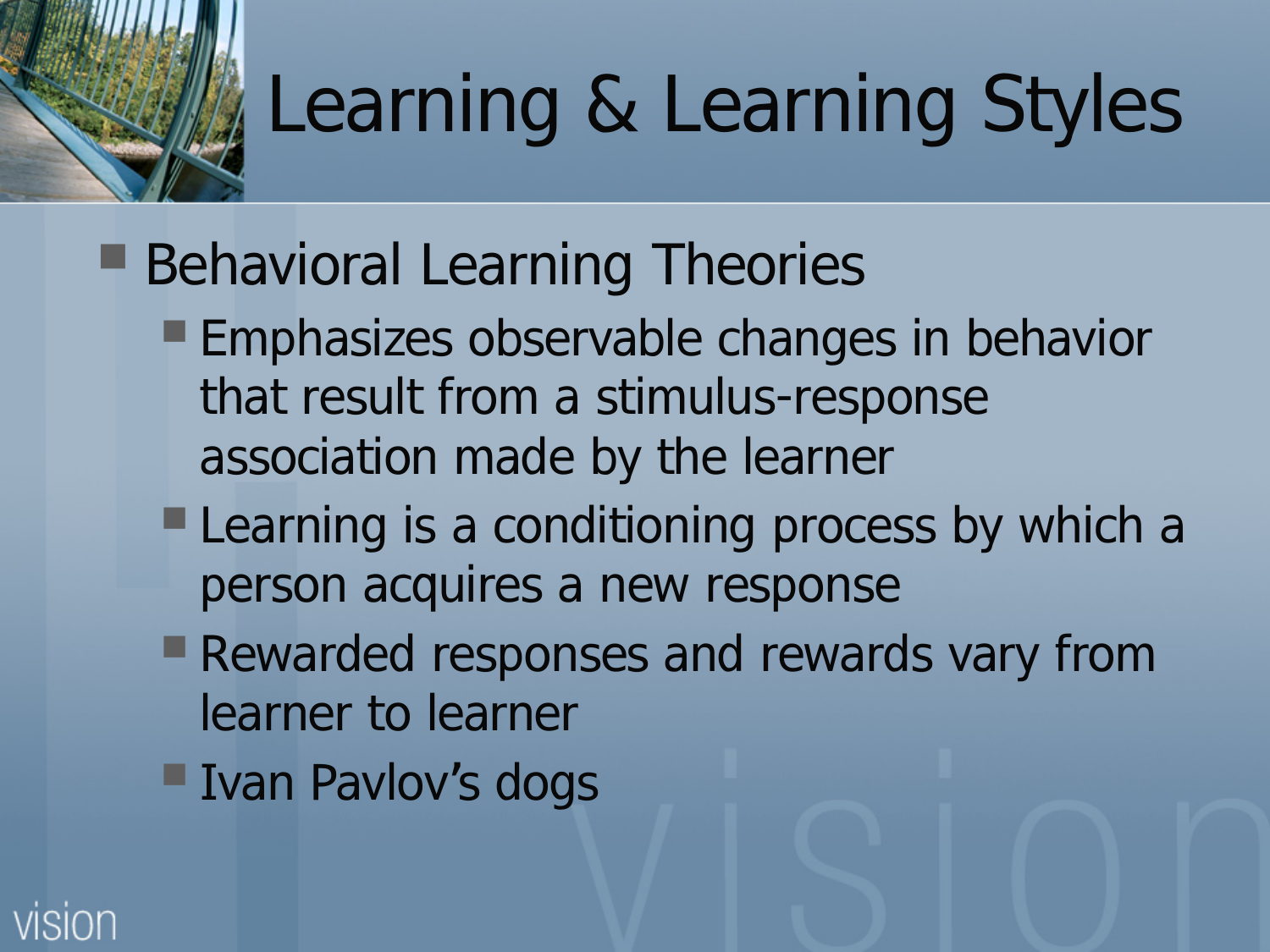

# Learning & Learning Styles
Behavioral Learning Theories
Emphasizes observable changes in behavior that result from a stimulus-response association made by the learner
Learning is a conditioning process by which a person acquires a new response
Rewarded responses and rewards vary from learner to learner
Ivan Pavlov’s dogs